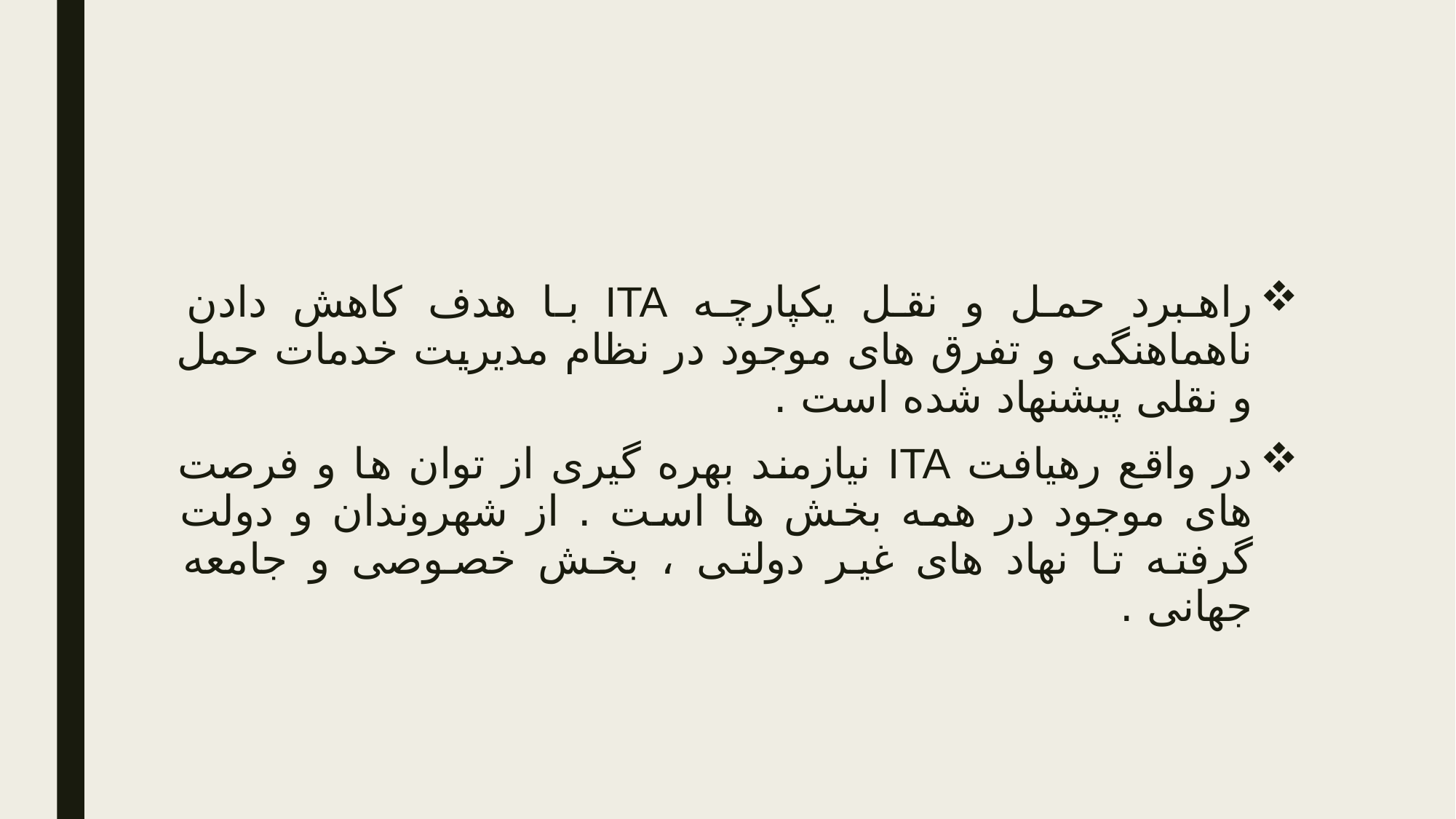

راهبرد حمل و نقل یکپارچه ITA با هدف کاهش دادن ناهماهنگی و تفرق های موجود در نظام مدیریت خدمات حمل و نقلی پیشنهاد شده است .
در واقع رهیافت ITA نیازمند بهره گیری از توان ها و فرصت های موجود در همه بخش ها است . از شهروندان و دولت گرفته تا نهاد های غیر دولتی ، بخش خصوصی و جامعه جهانی .